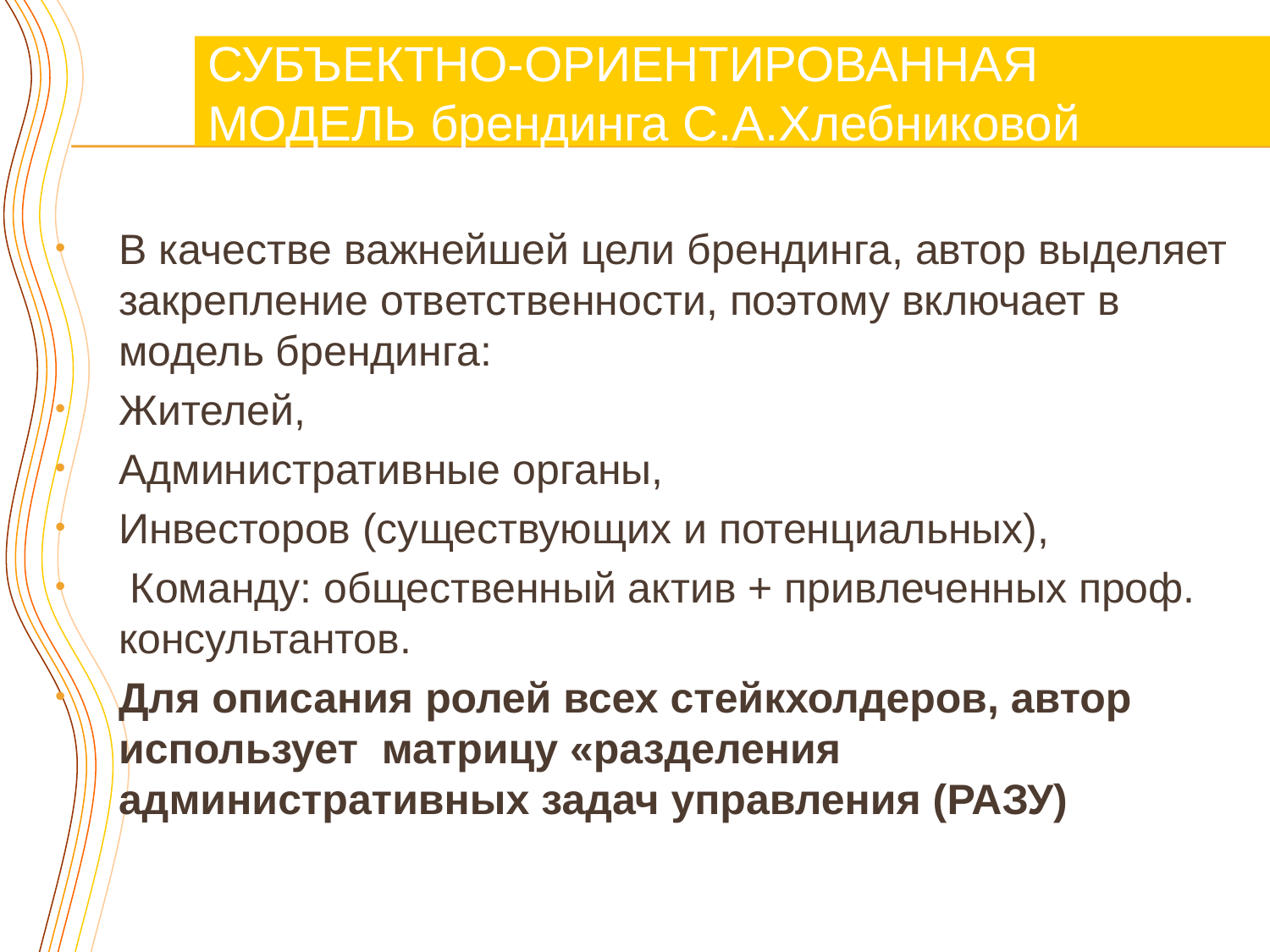

СУБЪЕКТНО-ОРИЕНТИРОВАННАЯ
МОДЕЛЬ брендинга С.А.Хлебниковой
В качестве важнейшей цели брендинга, автор выделяет закрепление ответственности, поэтому включает в модель брендинга:
Жителей,
Административные органы,
Инвесторов (существующих и потенциальных),
 Команду: общественный актив + привлеченных проф. консультантов.
Для описания ролей всех стейкхолдеров, автор использует  матрицу «разделения административных задач управления (РАЗУ)